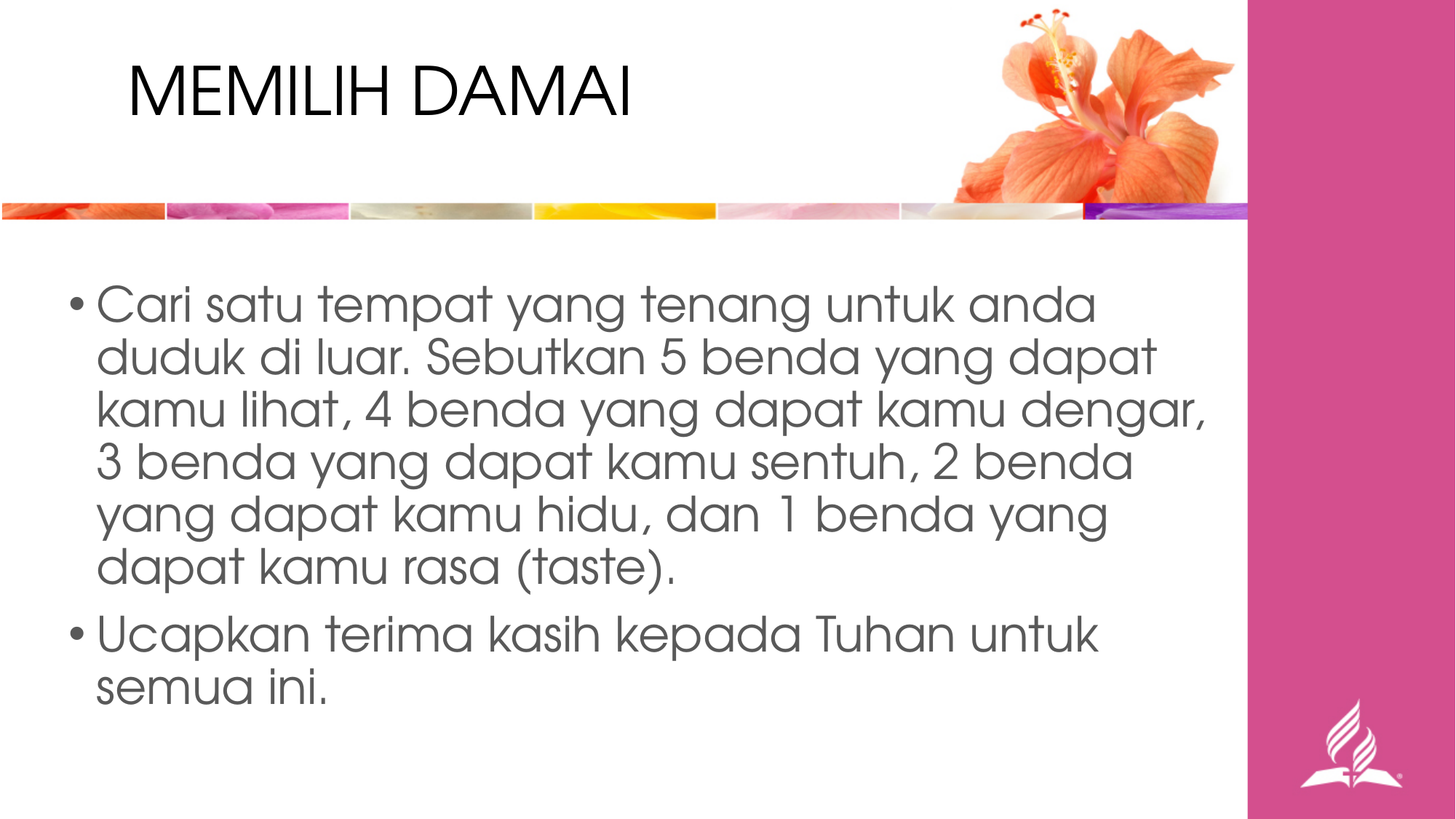

MEMILIH DAMAI
Cari satu tempat yang tenang untuk anda duduk di luar. Sebutkan 5 benda yang dapat kamu lihat, 4 benda yang dapat kamu dengar, 3 benda yang dapat kamu sentuh, 2 benda yang dapat kamu hidu, dan 1 benda yang dapat kamu rasa (taste).
Ucapkan terima kasih kepada Tuhan untuk semua ini.